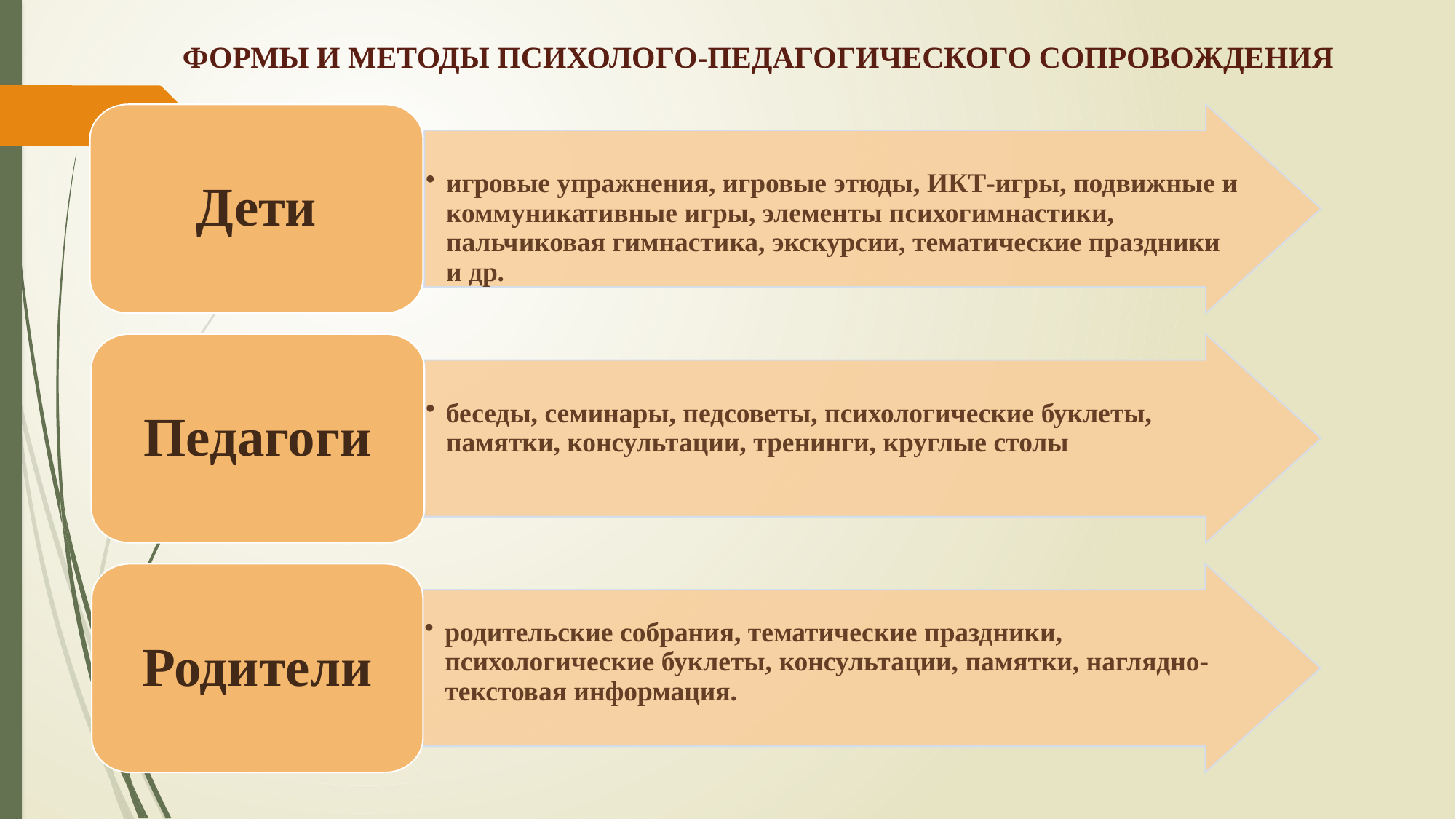

# ФОРМЫ И МЕТОДЫ ПСИХОЛОГО-ПЕДАГОГИЧЕСКОГО СОПРОВОЖДЕНИЯ
Дети

игровые упражнения, игровые этюды, ИКТ-игры, подвижные и коммуникативные игры, элементы психогимнастики, пальчиковая гимнастика, экскурсии, тематические праздники  и др.
Педагоги

беседы, семинары, педсоветы, психологические буклеты, памятки, консультации, тренинги, круглые столы
Родители

родительские собрания, тематические праздники, психологические буклеты, консультации, памятки, наглядно-текстовая информация.